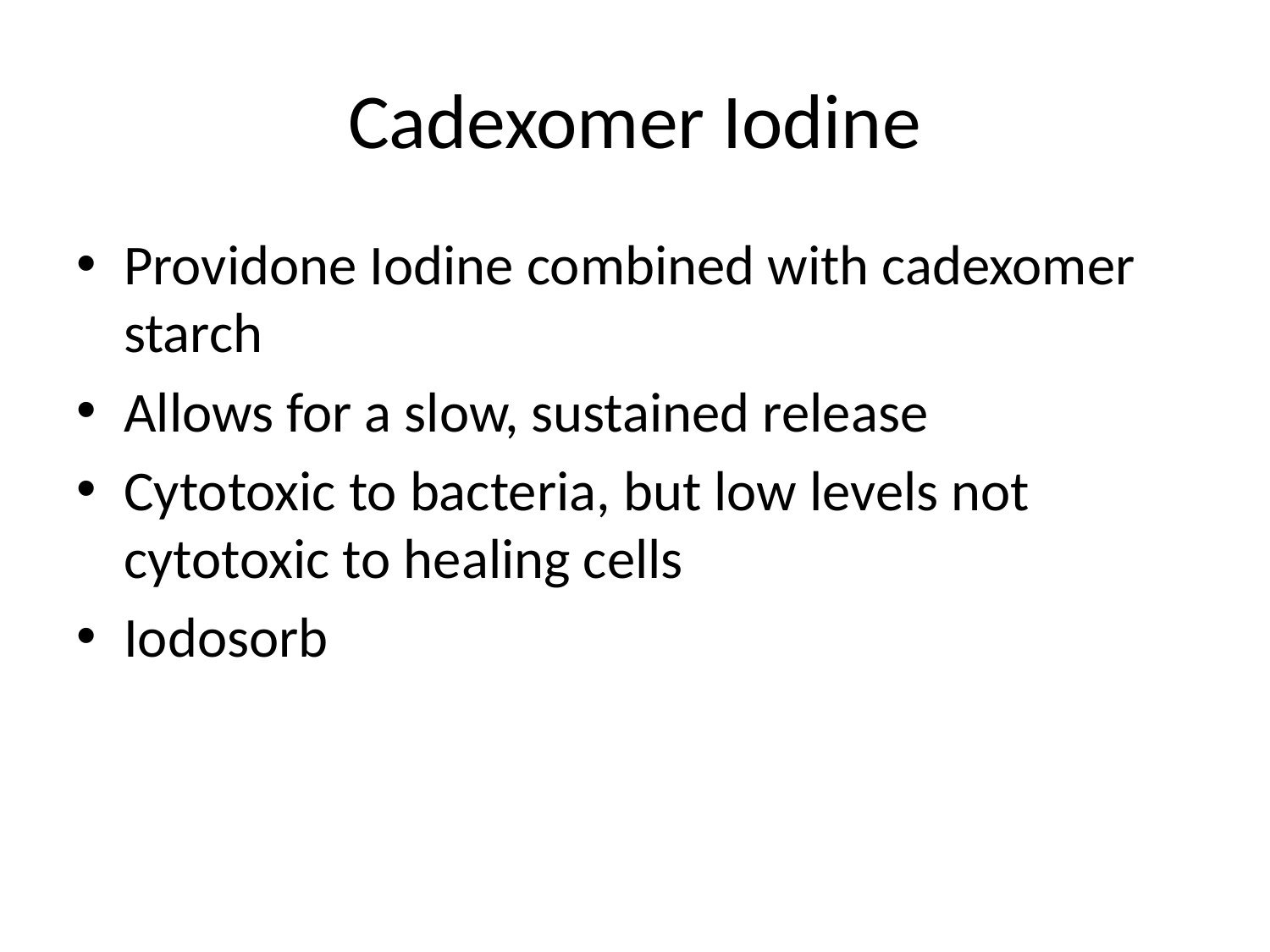

# Cadexomer Iodine
Providone Iodine combined with cadexomer starch
Allows for a slow, sustained release
Cytotoxic to bacteria, but low levels not cytotoxic to healing cells
Iodosorb